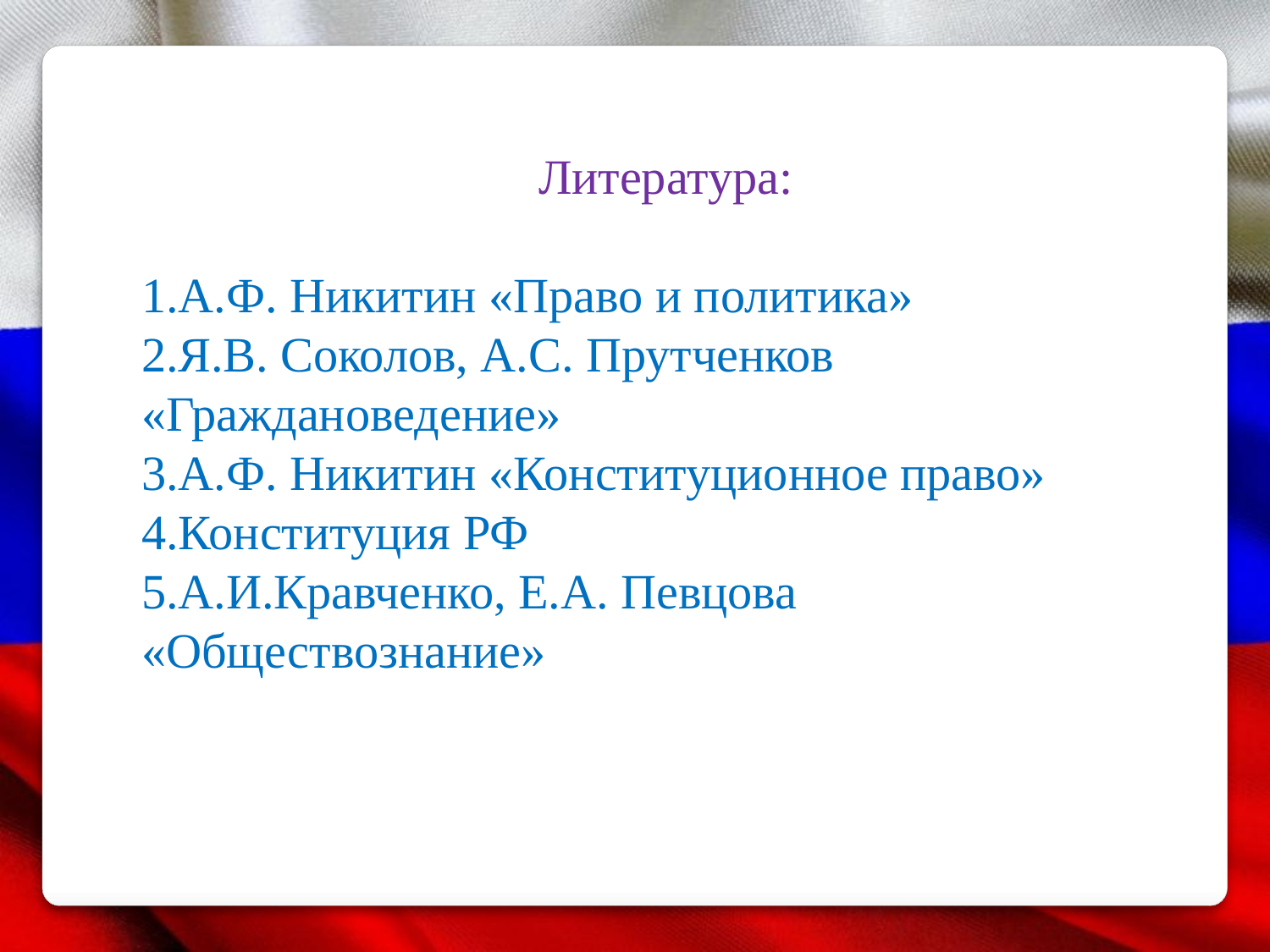

Литература:

1.А.Ф. Никитин «Право и политика»
2.Я.В. Соколов, А.С. Прутченков «Граждановедение»
3.А.Ф. Никитин «Конституционное право»
4.Конституция РФ
5.А.И.Кравченко, Е.А. Певцова «Обществознание»